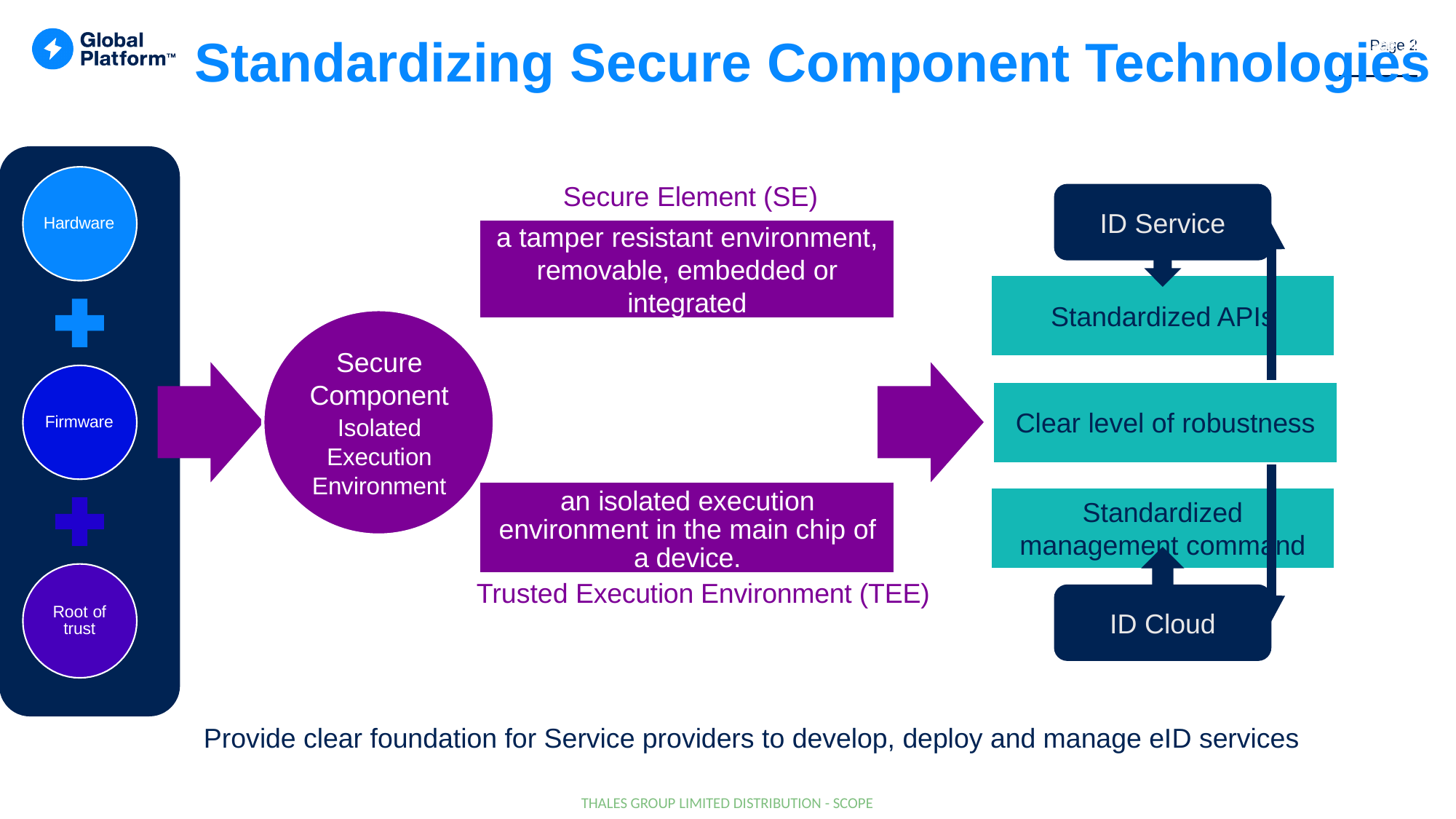

# Standardizing Secure Component Technologies
Page 14

Hardware

Firmware

Root of trust
Secure Element (SE)
ID Service
a tamper resistant environment, removable, embedded or integrated

Standardized APIs
Secure Component
Isolated Execution Environment

Clear level of robustness
an isolated execution environment in the main chip of a device.
Standardized management command

ID Cloud
Trusted Execution Environment (TEE)
Provide clear foundation for Service providers to develop, deploy and manage eID services